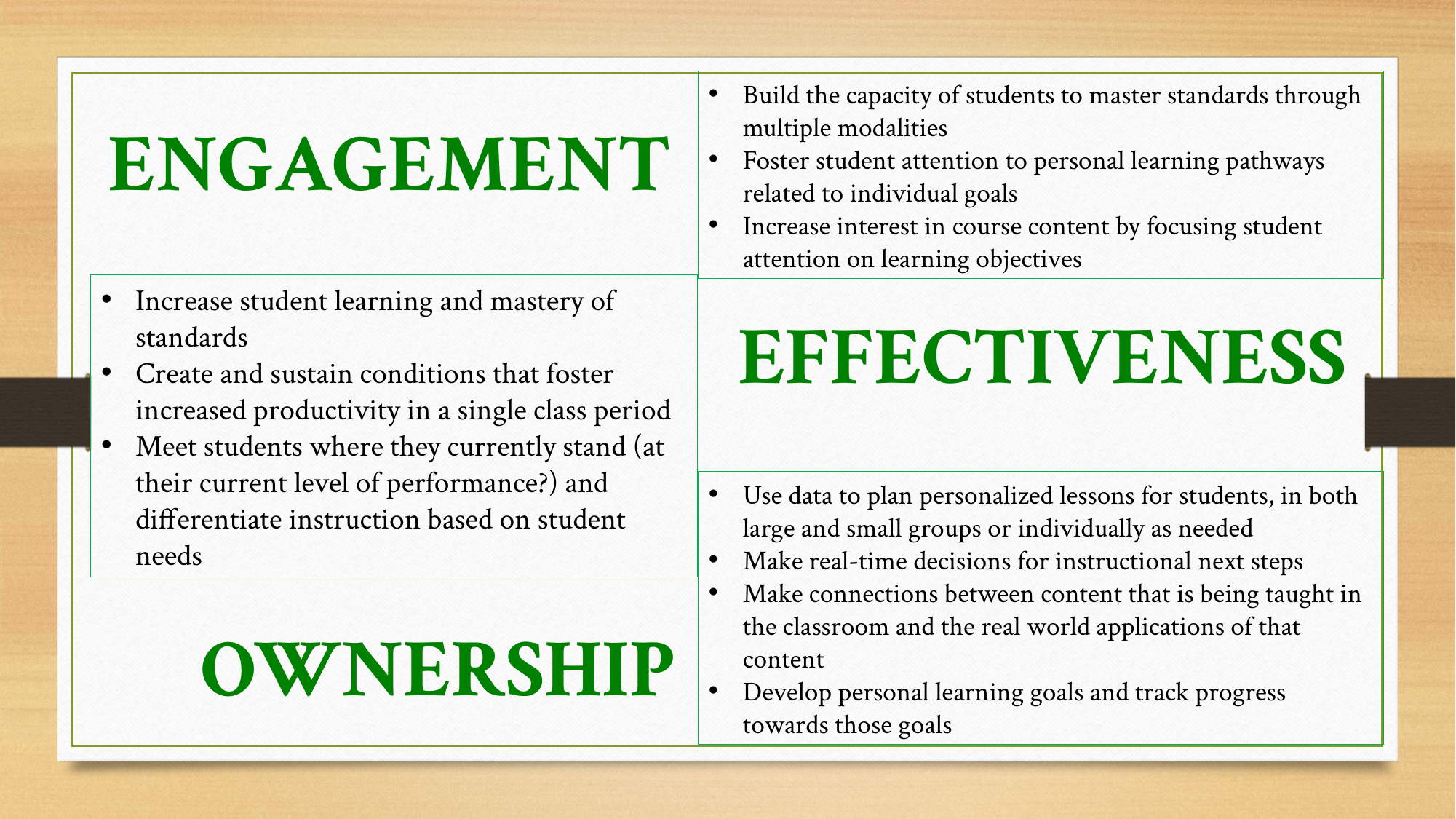

Build the capacity of students to master standards through multiple modalities
Foster student attention to personal learning pathways related to individual goals
Increase interest in course content by focusing student attention on learning objectives
Engagement
Increase student learning and mastery of standards
Create and sustain conditions that foster increased productivity in a single class period
Meet students where they currently stand (at their current level of performance?) and differentiate instruction based on student needs
Effectiveness
Use data to plan personalized lessons for students, in both large and small groups or individually as needed
Make real-time decisions for instructional next steps
Make connections between content that is being taught in the classroom and the real world applications of that content
Develop personal learning goals and track progress towards those goals
Ownership